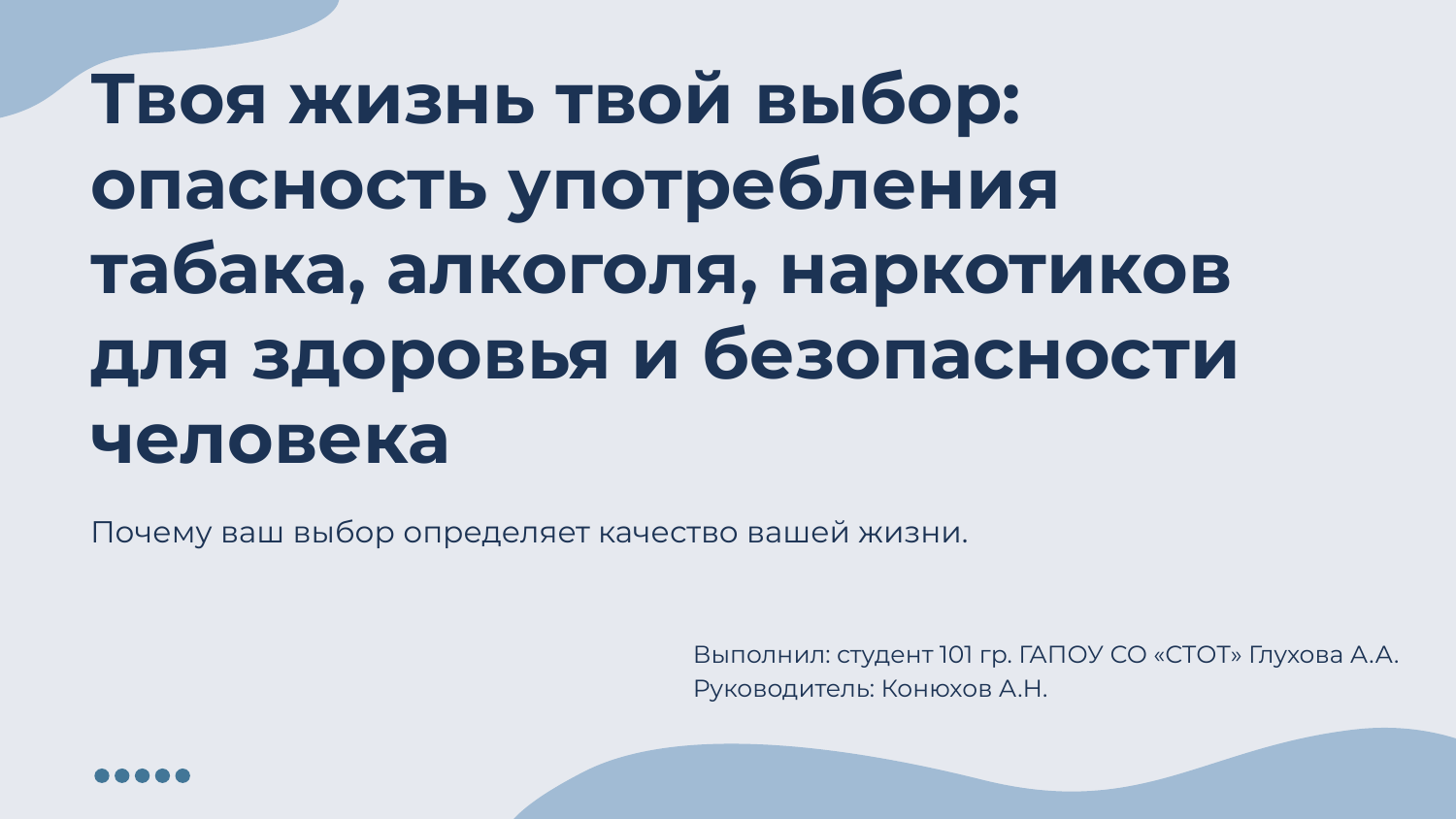

# Твоя жизнь твой выбор: опасность употребления табака, алкоголя, наркотиков для здоровья и безопасности человека
Почему ваш выбор определяет качество вашей жизни.

Выполнил: студент 101 гр. ГАПОУ СО «СТОТ» Глухова А.А.
Руководитель: Конюхов А.Н.